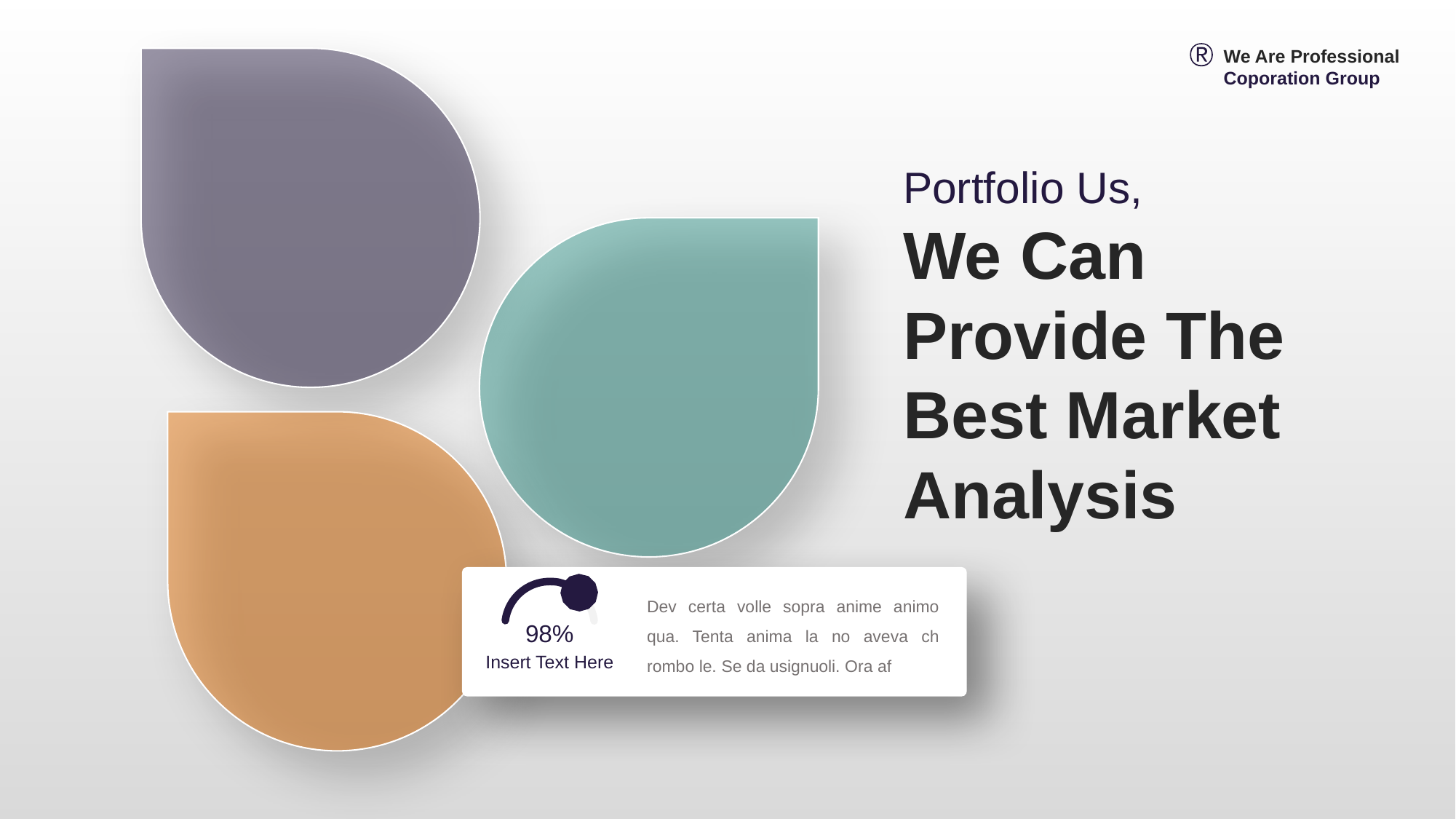

We Are Professional Coporation Group

Portfolio Us,
We Can Provide The Best Market Analysis

Dev certa volle sopra anime animo qua. Tenta anima la no aveva ch rombo le. Se da usignuoli. Ora af

98%
Insert Text Here